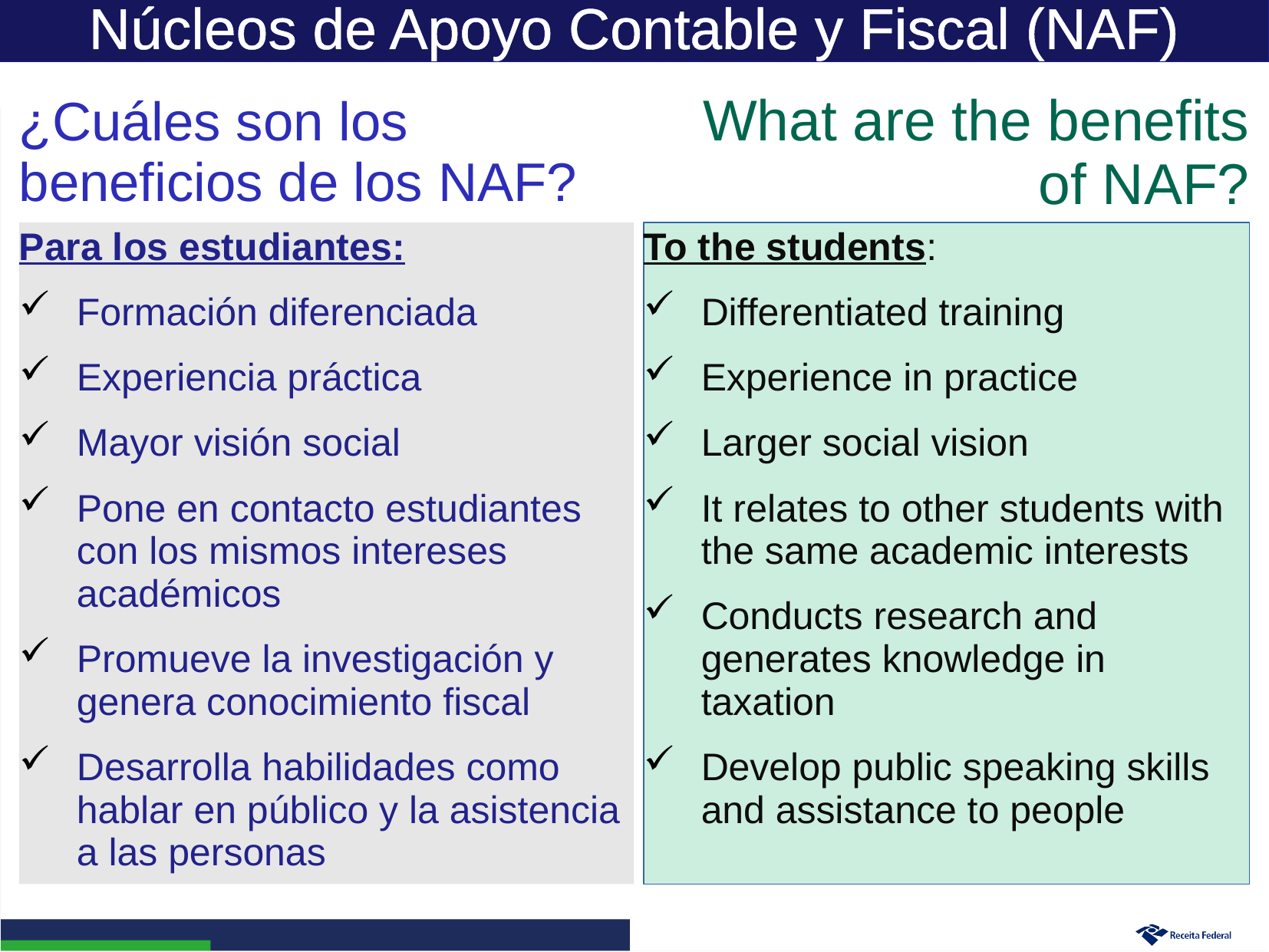

Núcleos de Apoyo Contable y Fiscal (NAF)
What are the benefits of NAF?
# ¿Cuáles son los beneficios de los NAF?
Para los estudiantes:
Formación diferenciada
Experiencia práctica
Mayor visión social
Pone en contacto estudiantes con los mismos intereses académicos
Promueve la investigación y genera conocimiento fiscal
Desarrolla habilidades como hablar en público y la asistencia a las personas
To the students:
Differentiated training
Experience in practice
Larger social vision
It relates to other students with the same academic interests
Conducts research and generates knowledge in taxation
Develop public speaking skills and assistance to people